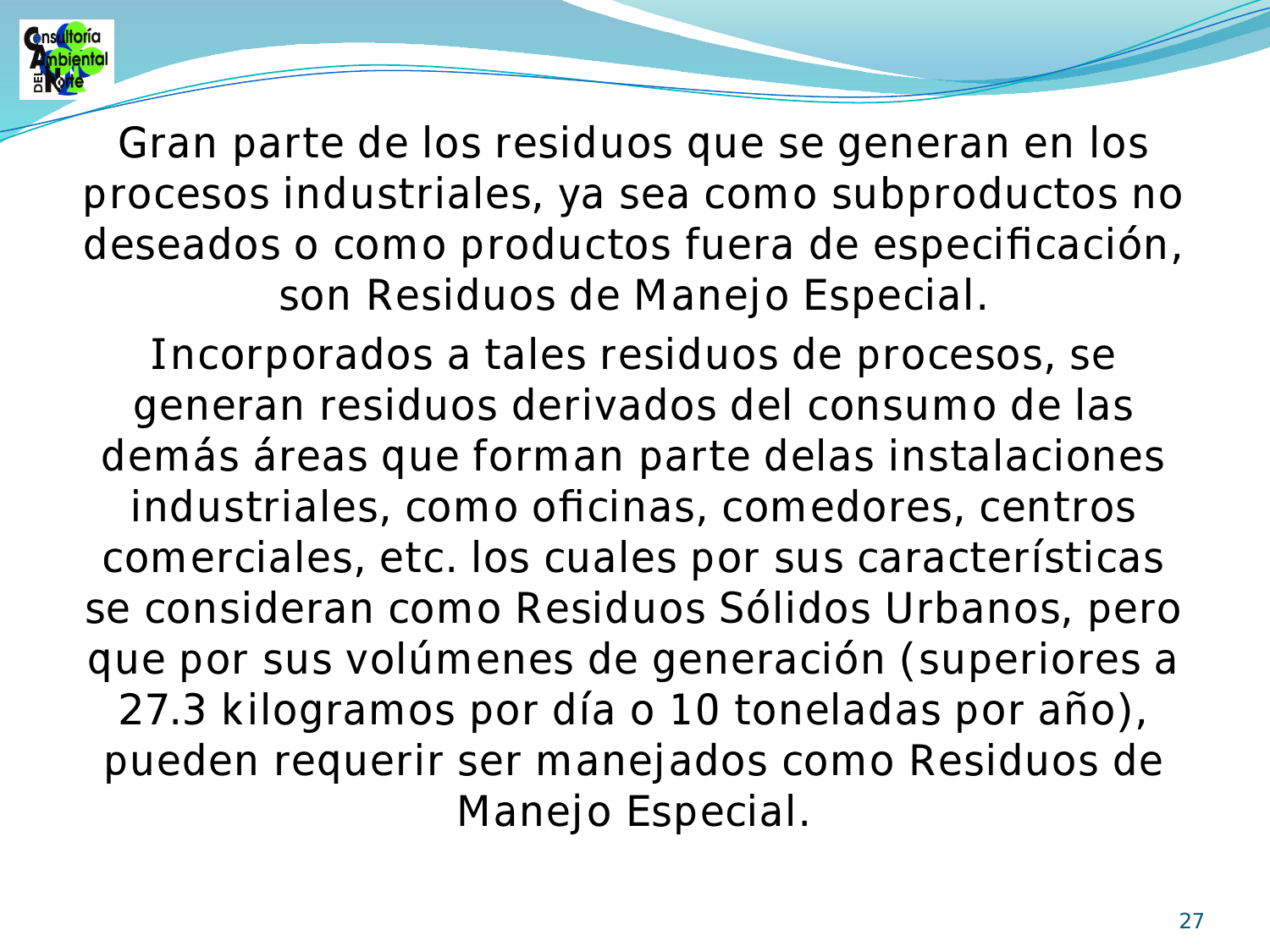

Gran parte de los residuos que se generan en los procesos industriales, ya sea como subproductos no deseados o como productos fuera de especificación, son Residuos de Manejo Especial.
Incorporados a tales residuos de procesos, se generan residuos derivados del consumo de las demás áreas que forman parte delas instalaciones industriales, como oficinas, comedores, centros comerciales, etc. los cuales por sus características se consideran como Residuos Sólidos Urbanos, pero que por sus volúmenes de generación (superiores a 27.3 kilogramos por día o 10 toneladas por año), pueden requerir ser manejados como Residuos de Manejo Especial.

27